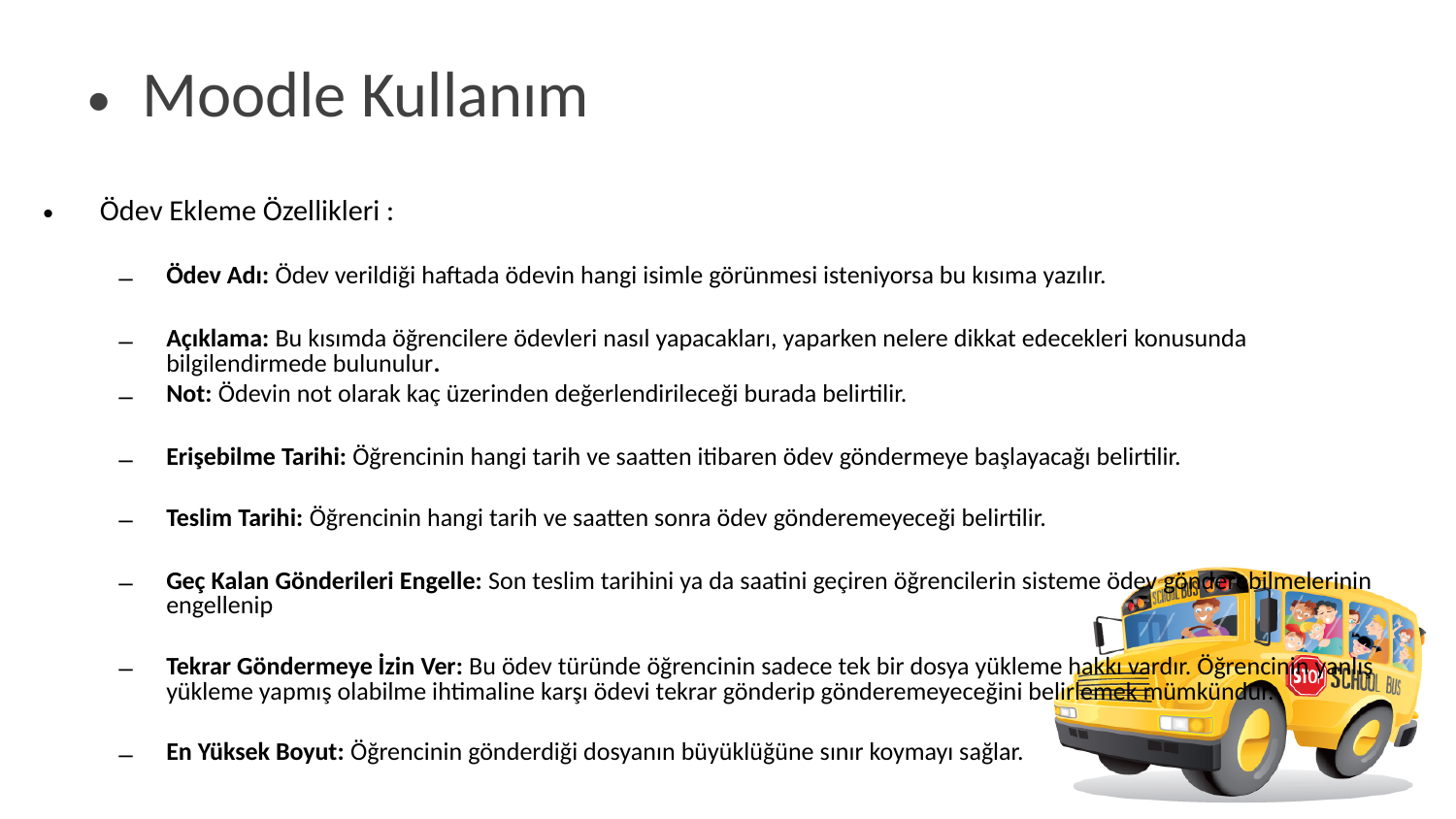

Moodle Kullanım
Ödev Ekleme Özellikleri :

Ödev Adı: Ödev verildiği haftada ödevin hangi isimle görünmesi isteniyorsa bu kısıma yazılır.

Açıklama: Bu kısımda öğrencilere ödevleri nasıl yapacakları, yaparken nelere dikkat edecekleri konusunda bilgilendirmede bulunulur.
Not: Ödevin not olarak kaç üzerinden değerlendirileceği burada belirtilir.

Erişebilme Tarihi: Öğrencinin hangi tarih ve saatten itibaren ödev göndermeye başlayacağı belirtilir.

Teslim Tarihi: Öğrencinin hangi tarih ve saatten sonra ödev gönderemeyeceği belirtilir.

Geç Kalan Gönderileri Engelle: Son teslim tarihini ya da saatini geçiren öğrencilerin sisteme ödev gönderebilmelerinin engellenip

Tekrar Göndermeye İzin Ver: Bu ödev türünde öğrencinin sadece tek bir dosya yükleme hakkı vardır. Öğrencinin yanlış yükleme yapmış olabilme ihtimaline karşı ödevi tekrar gönderip gönderemeyeceğini belirlemek mümkündür.

En Yüksek Boyut: Öğrencinin gönderdiği dosyanın büyüklüğüne sınır koymayı sağlar.